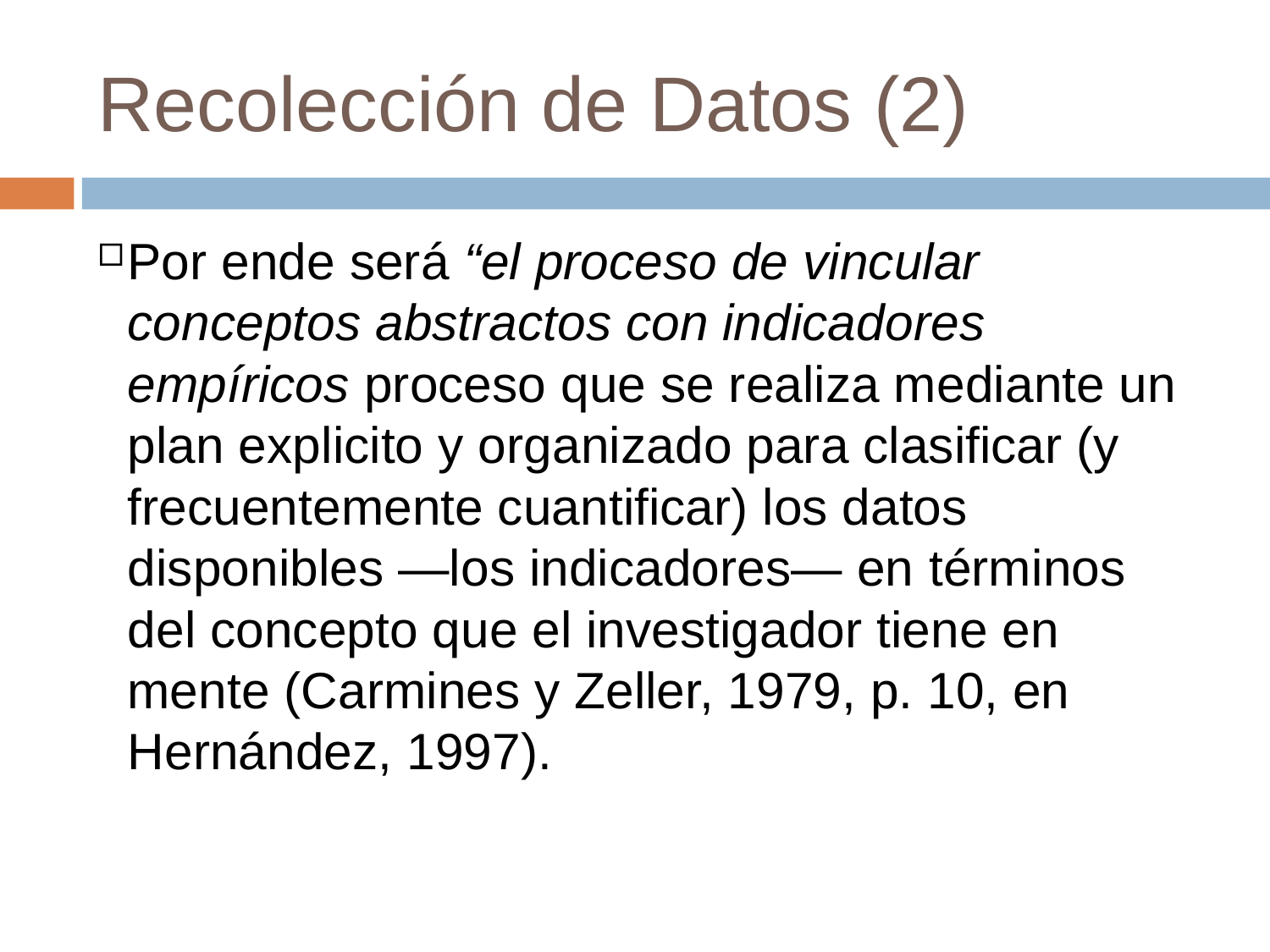

Recolección de Datos (2)
Por ende será “el proceso de vincular conceptos abstractos con indicadores empíricos proceso que se realiza mediante un plan explicito y organizado para clasificar (y frecuentemente cuantificar) los datos disponibles —los indicadores— en términos del concepto que el investigador tiene en mente (Carmines y Zeller, 1979, p. 10, en Hernández, 1997).